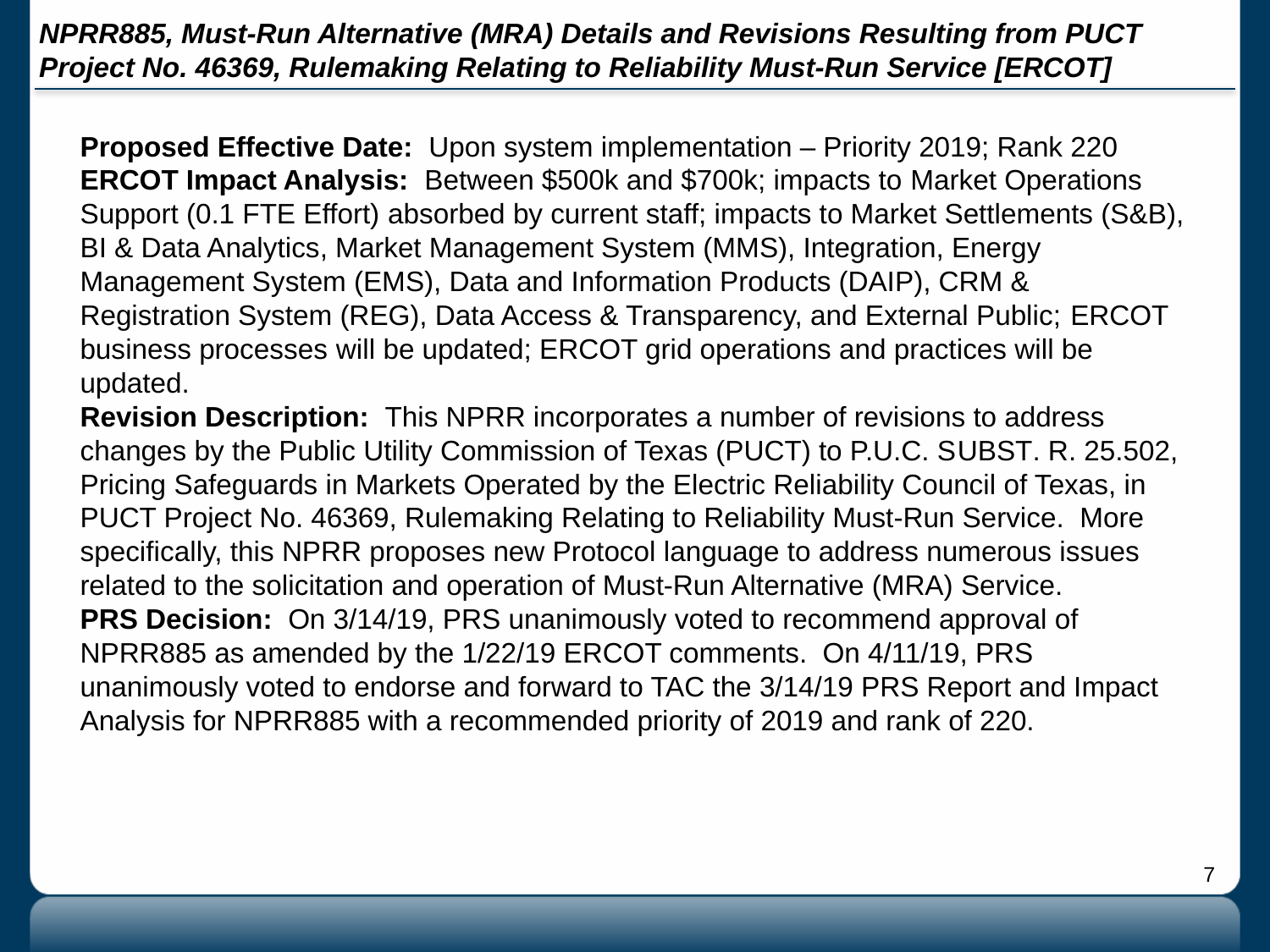

# NPRR885, Must-Run Alternative (MRA) Details and Revisions Resulting from PUCT Project No. 46369, Rulemaking Relating to Reliability Must-Run Service [ERCOT]
Proposed Effective Date:  Upon system implementation – Priority 2019; Rank 220
ERCOT Impact Analysis:  Between $500k and $700k; impacts to Market Operations Support (0.1 FTE Effort) absorbed by current staff; impacts to Market Settlements (S&B), BI & Data Analytics, Market Management System (MMS), Integration, Energy Management System (EMS), Data and Information Products (DAIP), CRM & Registration System (REG), Data Access & Transparency, and External Public; ERCOT business processes will be updated; ERCOT grid operations and practices will be updated.
Revision Description:  This NPRR incorporates a number of revisions to address changes by the Public Utility Commission of Texas (PUCT) to P.U.C. Subst. R. 25.502, Pricing Safeguards in Markets Operated by the Electric Reliability Council of Texas, in PUCT Project No. 46369, Rulemaking Relating to Reliability Must-Run Service.  More specifically, this NPRR proposes new Protocol language to address numerous issues related to the solicitation and operation of Must-Run Alternative (MRA) Service.
PRS Decision:  On 3/14/19, PRS unanimously voted to recommend approval of NPRR885 as amended by the 1/22/19 ERCOT comments.  On 4/11/19, PRS unanimously voted to endorse and forward to TAC the 3/14/19 PRS Report and Impact Analysis for NPRR885 with a recommended priority of 2019 and rank of 220.